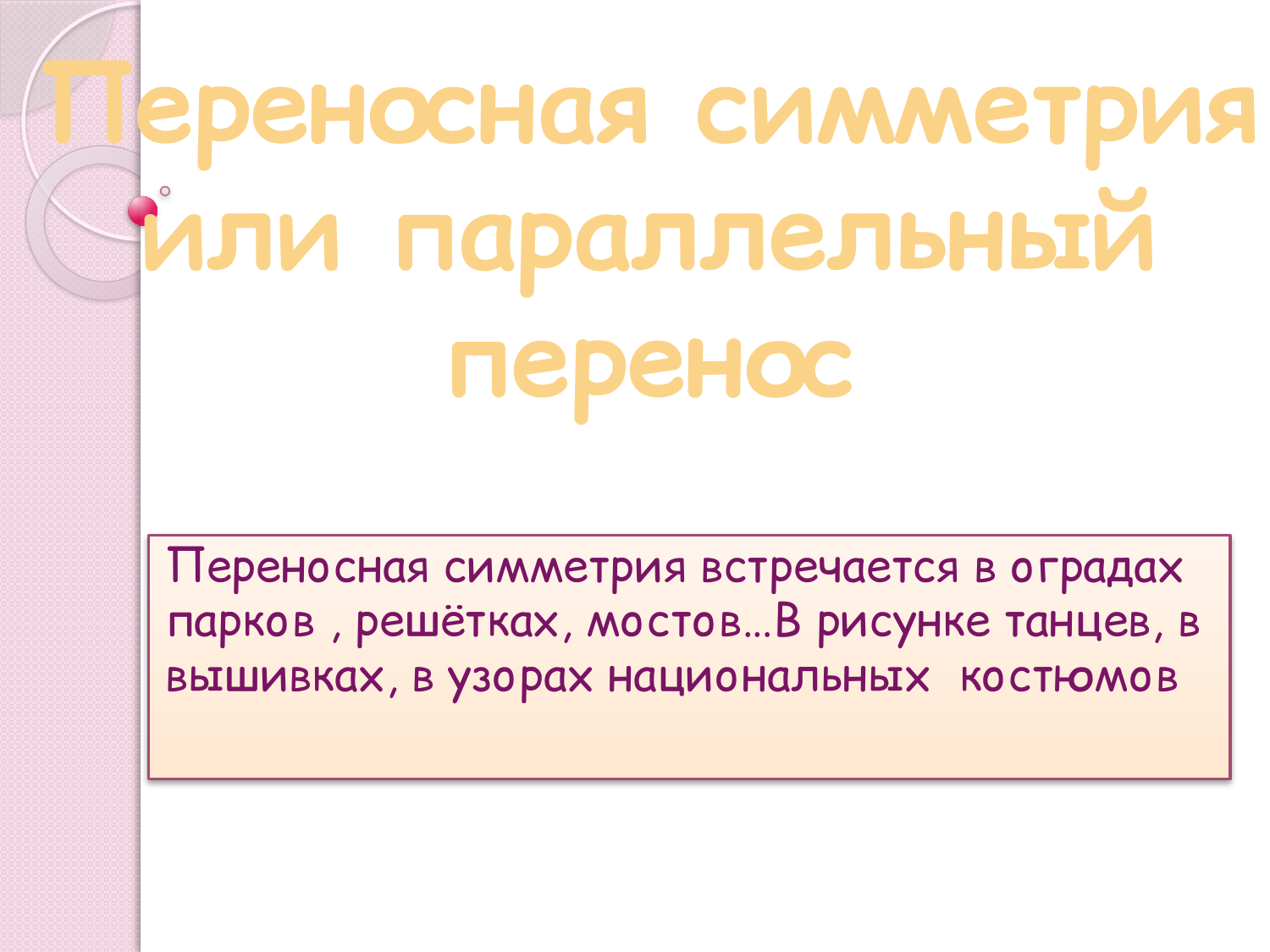

Переносная симметрия или параллельный перенос
Переносная симметрия встречается в оградах парков , решётках, мостов…В рисунке танцев, в вышивках, в узорах национальных  костюмов